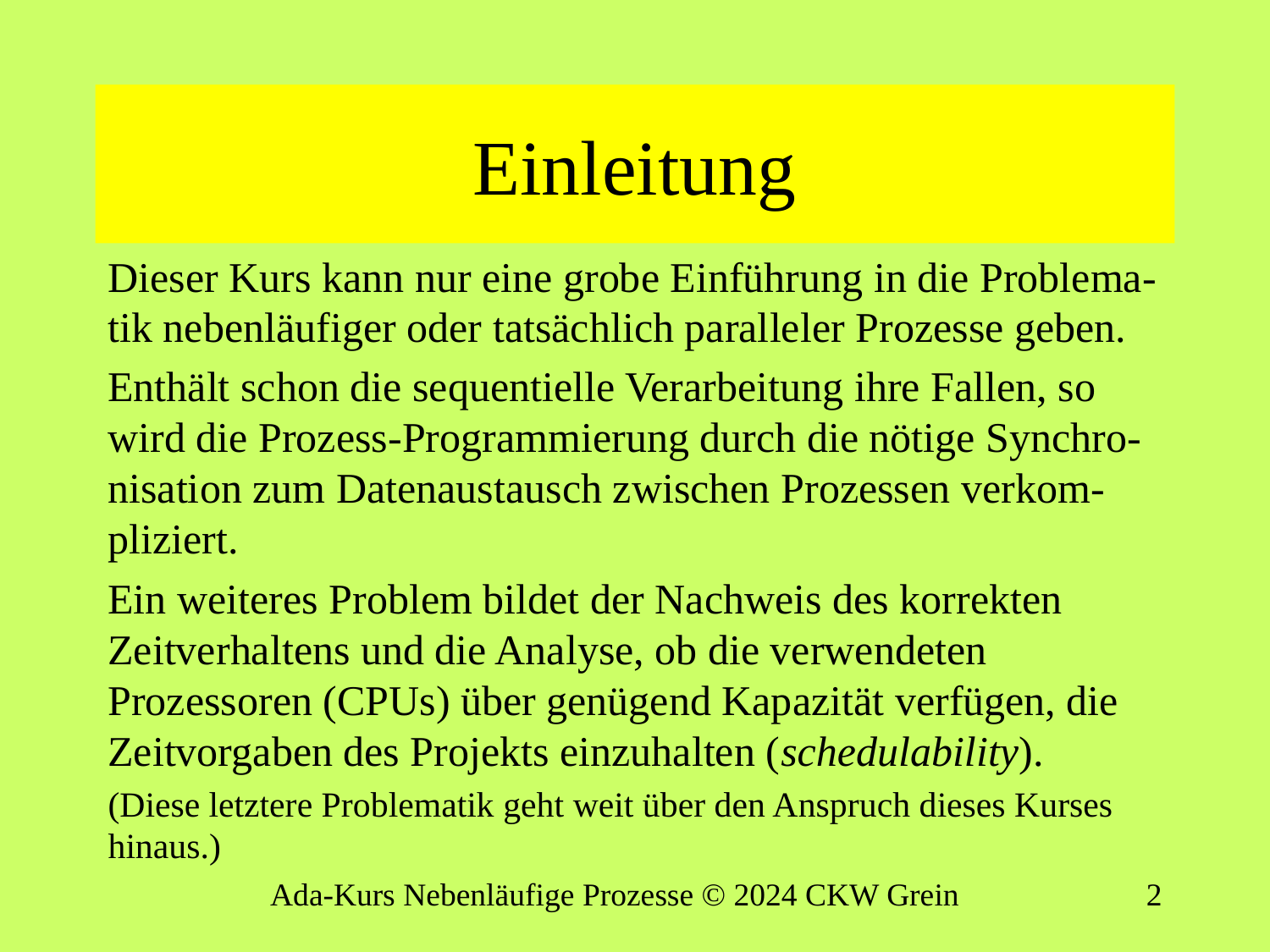

# Einleitung
Dieser Kurs kann nur eine grobe Einführung in die Problema-tik nebenläufiger oder tatsächlich paralleler Prozesse geben.
Enthält schon die sequentielle Verarbeitung ihre Fallen, so wird die Prozess-Programmierung durch die nötige Synchro-nisation zum Datenaustausch zwischen Prozessen verkom-pliziert.
Ein weiteres Problem bildet der Nachweis des korrekten Zeitverhaltens und die Analyse, ob die verwendeten Prozessoren (CPUs) über genügend Kapazität verfügen, die Zeitvorgaben des Projekts einzuhalten (schedulability).
(Diese letztere Problematik geht weit über den Anspruch dieses Kurses hinaus.)

Ada-Kurs Nebenläufige Prozesse © 2024 CKW Grein
2